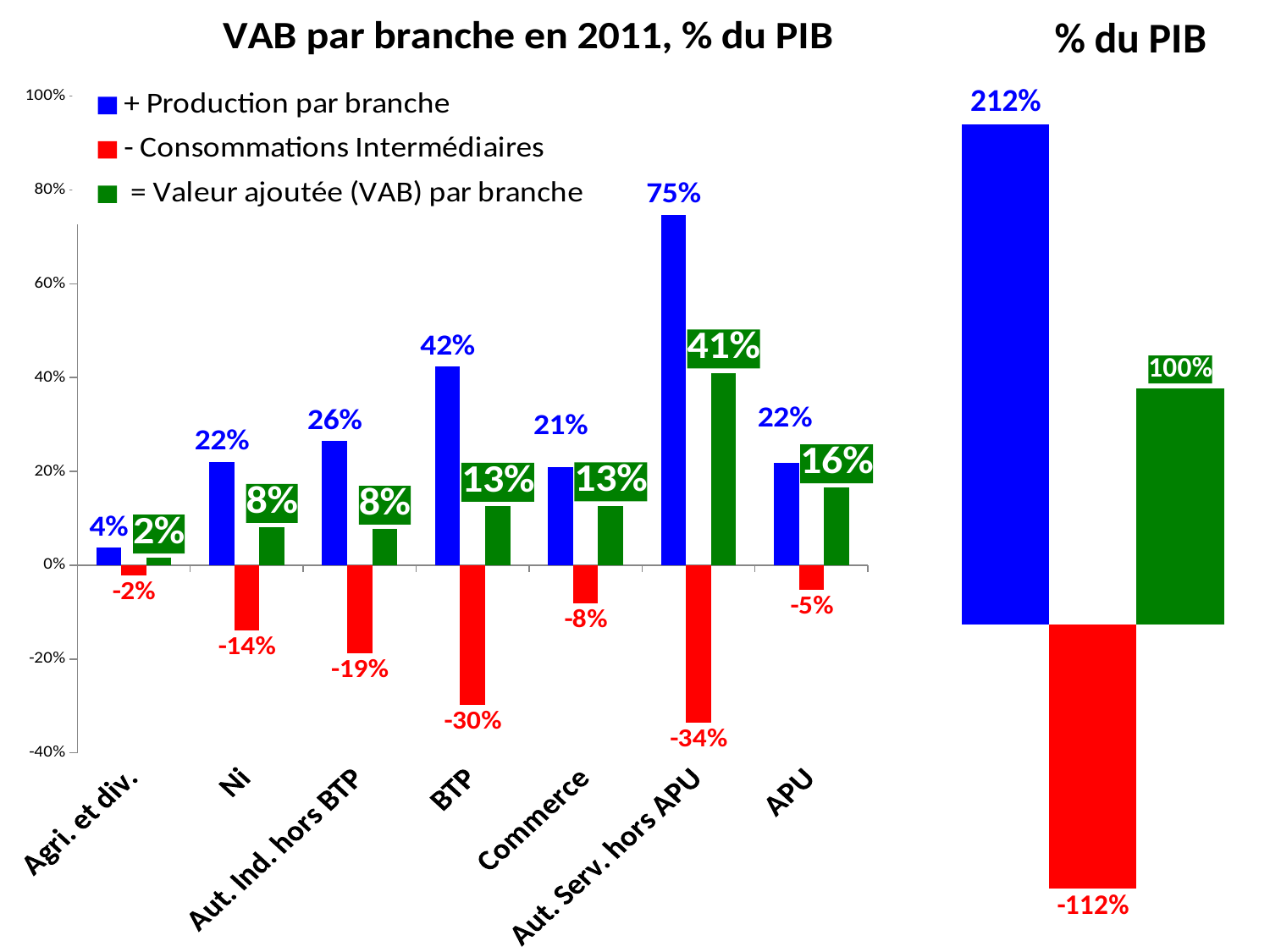

### Chart:  % du PIB

| Category | + Production par branche | - Consommations Intermédiaires |  = Valeur ajoutée (VAB) par branche  |
|---|---|---|---|
| Total des CI | 2.118436689136141 | -1.118436689136141 | 1.0 |

### Chart:  VAB par branche en 2011, % du PIB

| Category | + Production par branche | - Consommations Intermédiaires |  = Valeur ajoutée (VAB) par branche  |
|---|---|---|---|
| Agri. et div. | 0.0375289374824359 | -0.0222275150878175 | 0.0153014223946184 |
| Ni | 0.220064749389115 | -0.139489692144253 | 0.0805750572448618 |
| Aut. Ind. hors BTP | 0.26416062082793 | -0.187402727842111 | 0.0767578929858189 |
| BTP | 0.423548967198096 | -0.297869873639135 | 0.125679093558961 |
| Commerce | 0.208651062794809 | -0.0818982736436716 | 0.126752789151138 |
| Aut. Serv. hors APU | 0.746656988283864 | -0.336635073299887 | 0.410021914983976 |
| APU | 0.217825363159891 | -0.0529135334792652 | 0.164911829680626 |